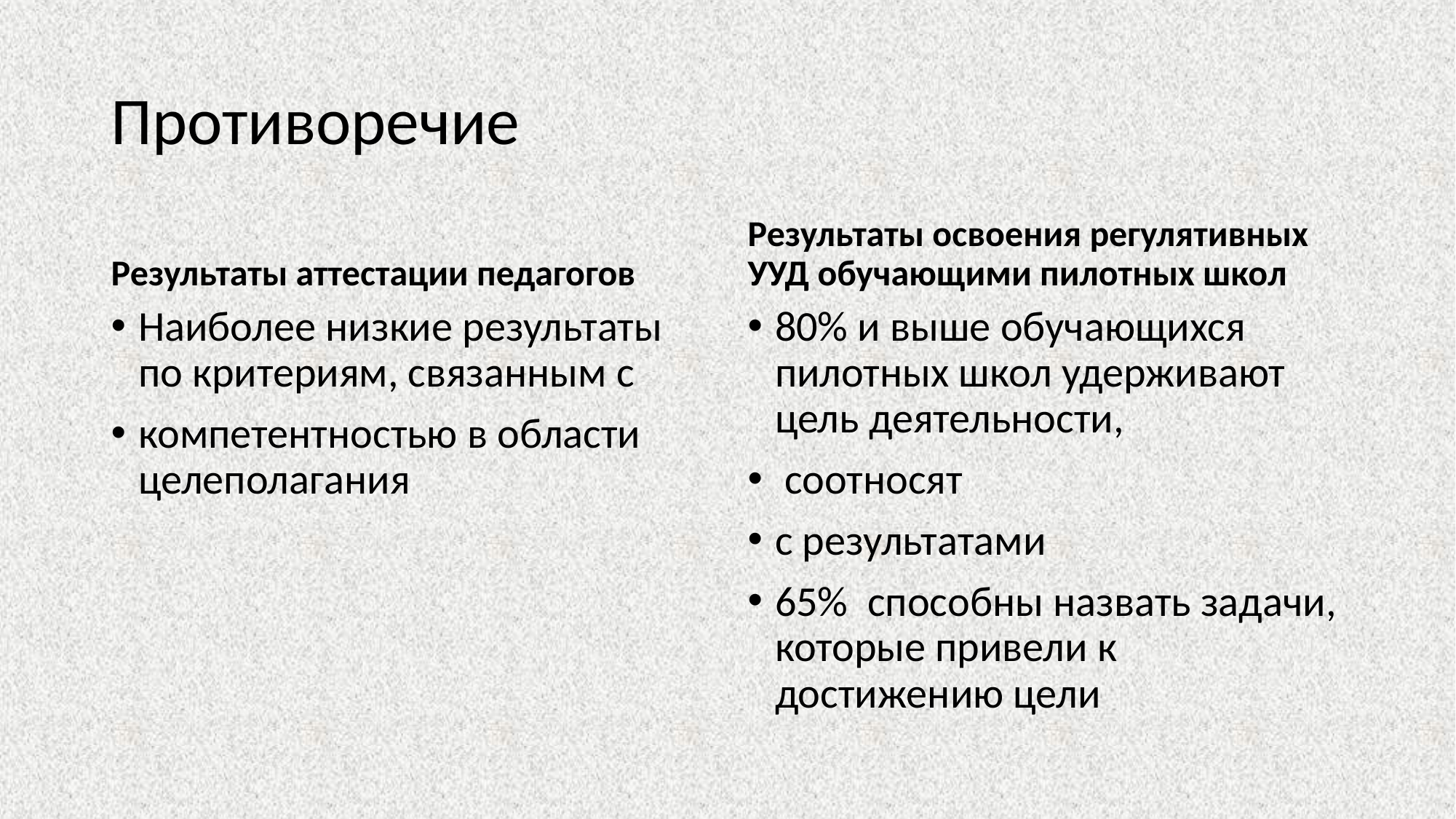

# Противоречие
Результаты аттестации педагогов
Результаты освоения регулятивных УУД обучающими пилотных школ
Наиболее низкие результаты по критериям, связанным с
компетентностью в области целеполагания
80% и выше обучающихся пилотных школ удерживают цель деятельности,
 соотносят
с результатами
65%  способны назвать задачи, которые привели к достижению цели